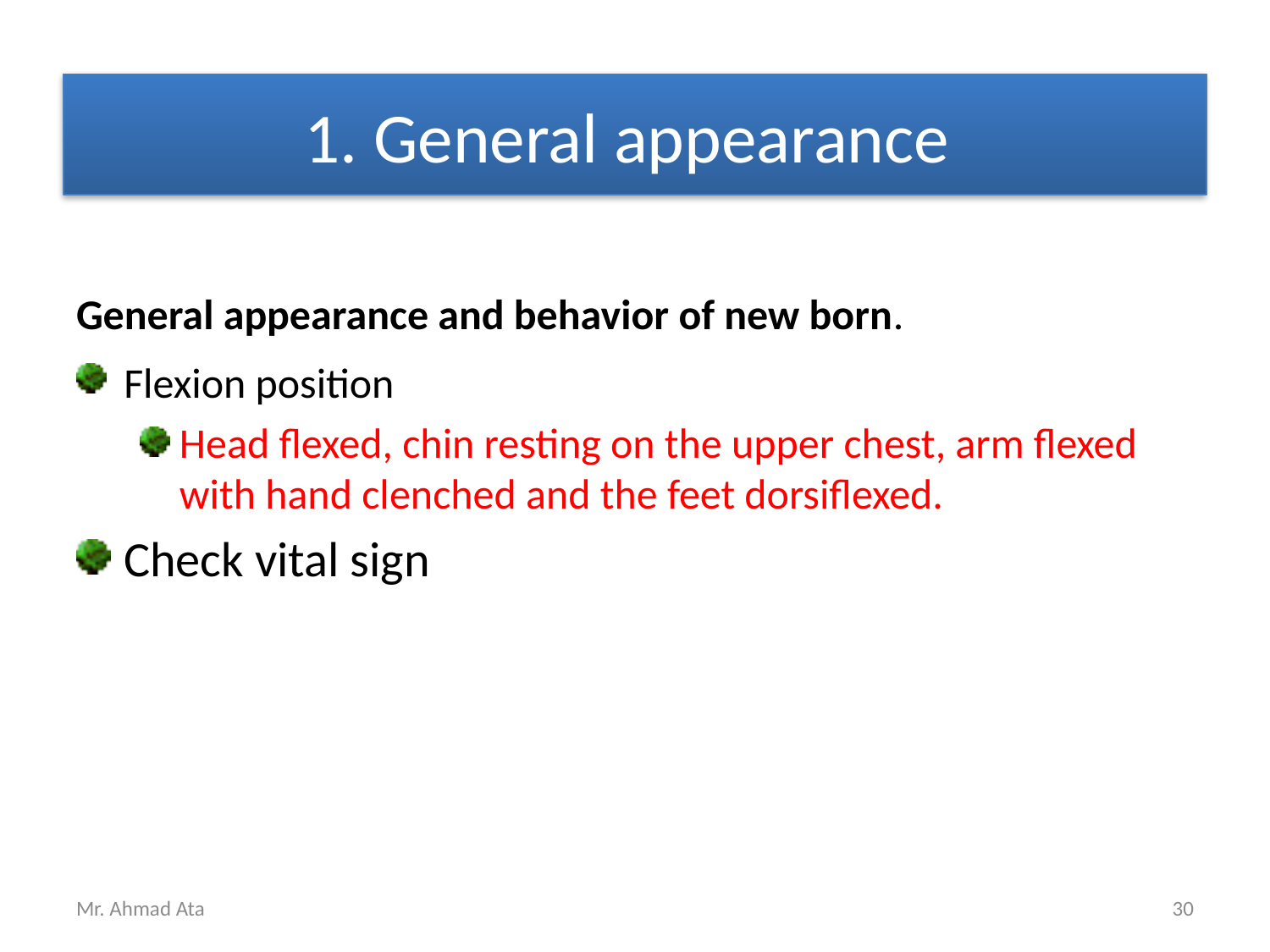

# 1. General appearance

General appearance and behavior of new born.
Flexion position
Head flexed, chin resting on the upper chest, arm flexed with hand clenched and the feet dorsiflexed.
Check vital sign

Mr. Ahmad Ata
30